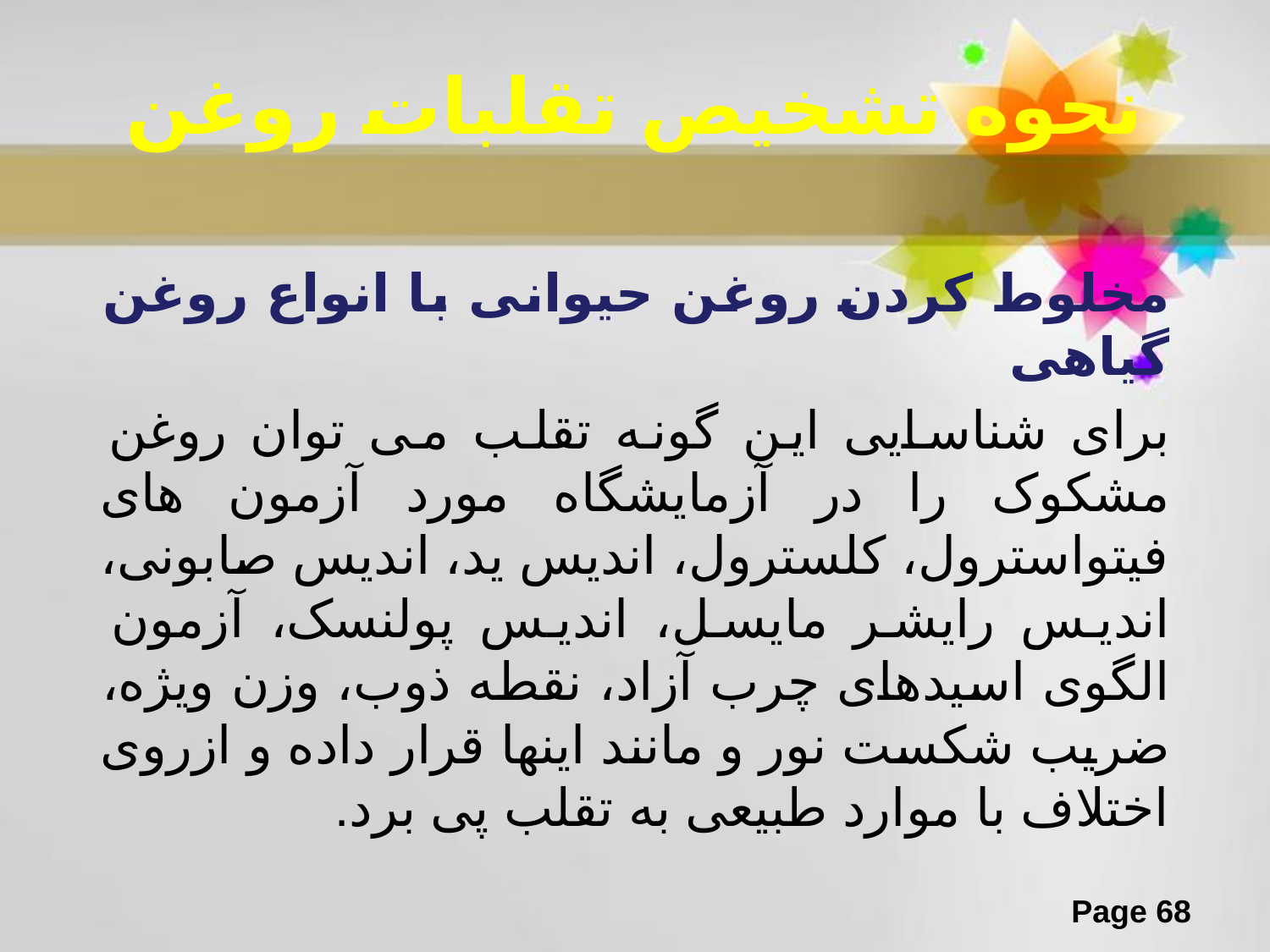

# نحوه تشخیص تقلبات روغن
مخلوط کردن روغن حیوانی با انواع روغن گیاهی
برای شناسایی این گونه تقلب می توان روغن مشکوک را در آزمایشگاه مورد آزمون های فیتواسترول، کلسترول، اندیس ید، اندیس صابونی، اندیس رایشر مایسل، اندیس پولنسک، آزمون الگوی اسیدهای چرب آزاد، نقطه ذوب، وزن ویژه، ضریب شکست نور و مانند اینها قرار داده و ازروی اختلاف با موارد طبیعی به تقلب پی برد.